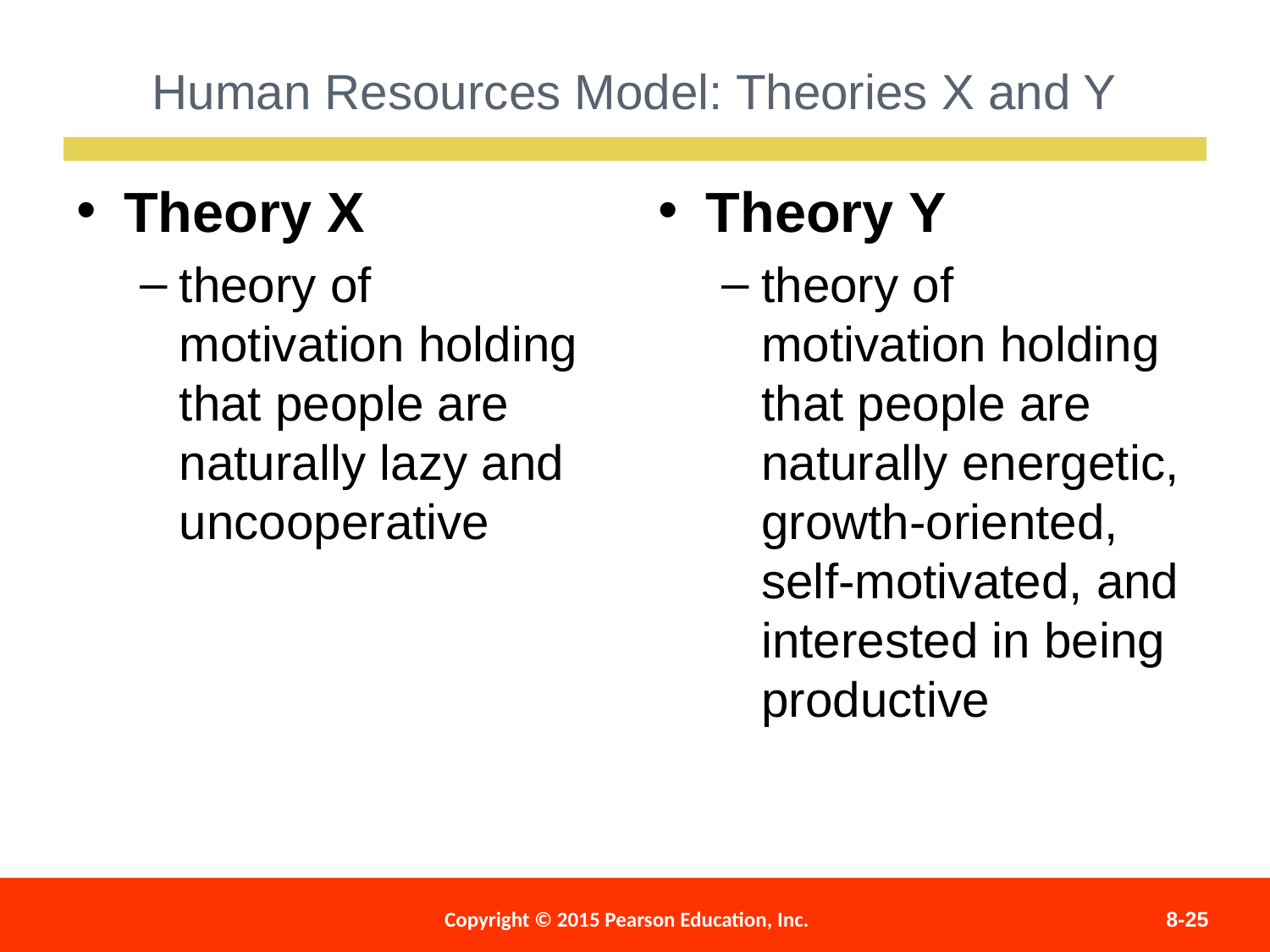

Human Resources Model: Theories X and Y
Theory X
theory of motivation holding that people are naturally lazy and uncooperative

Theory Y
theory of motivation holding that people are naturally energetic, growth-oriented, self-motivated, and interested in being productive